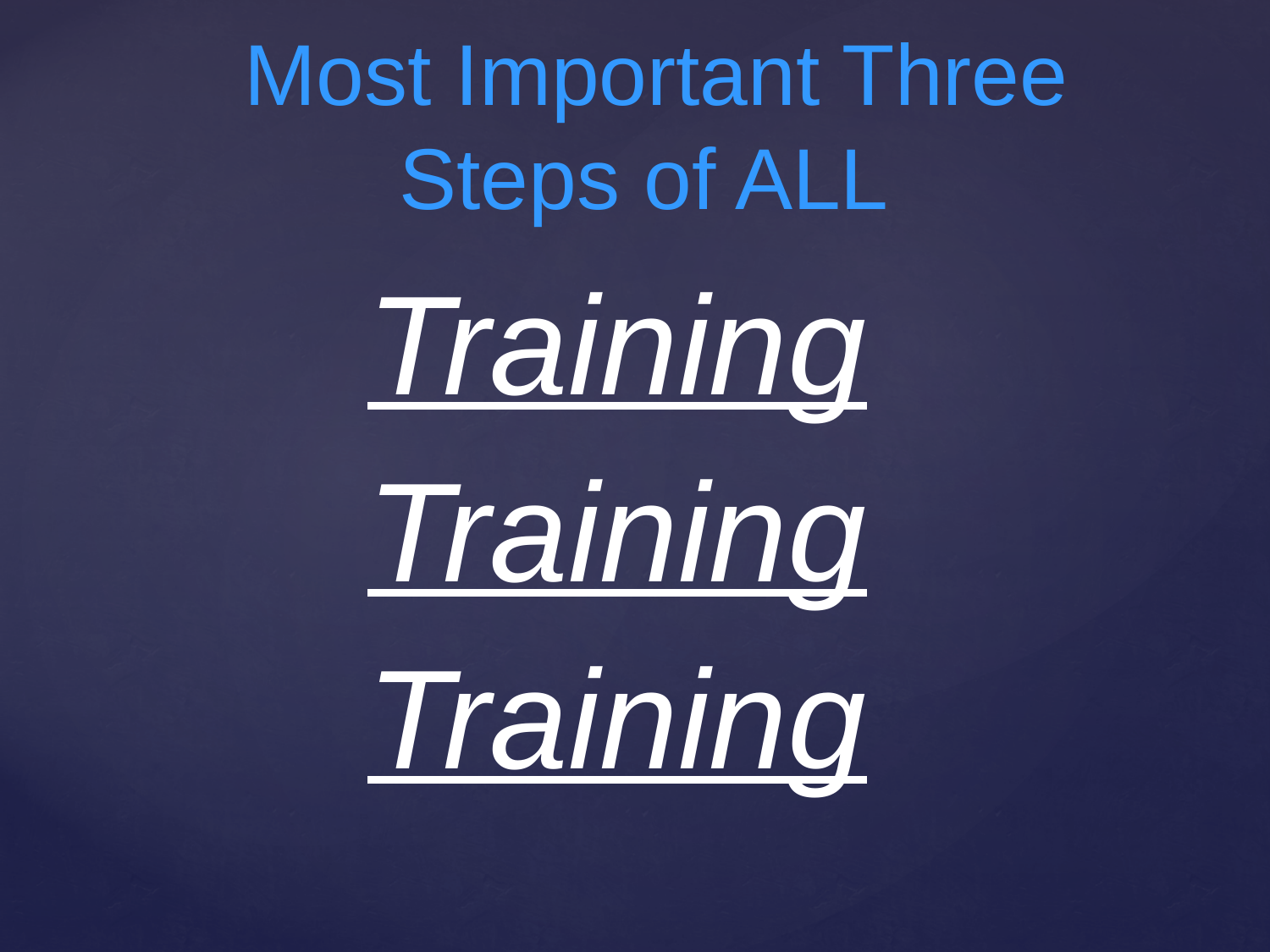

# Most Important Three Steps of ALL
Training
Training
Training